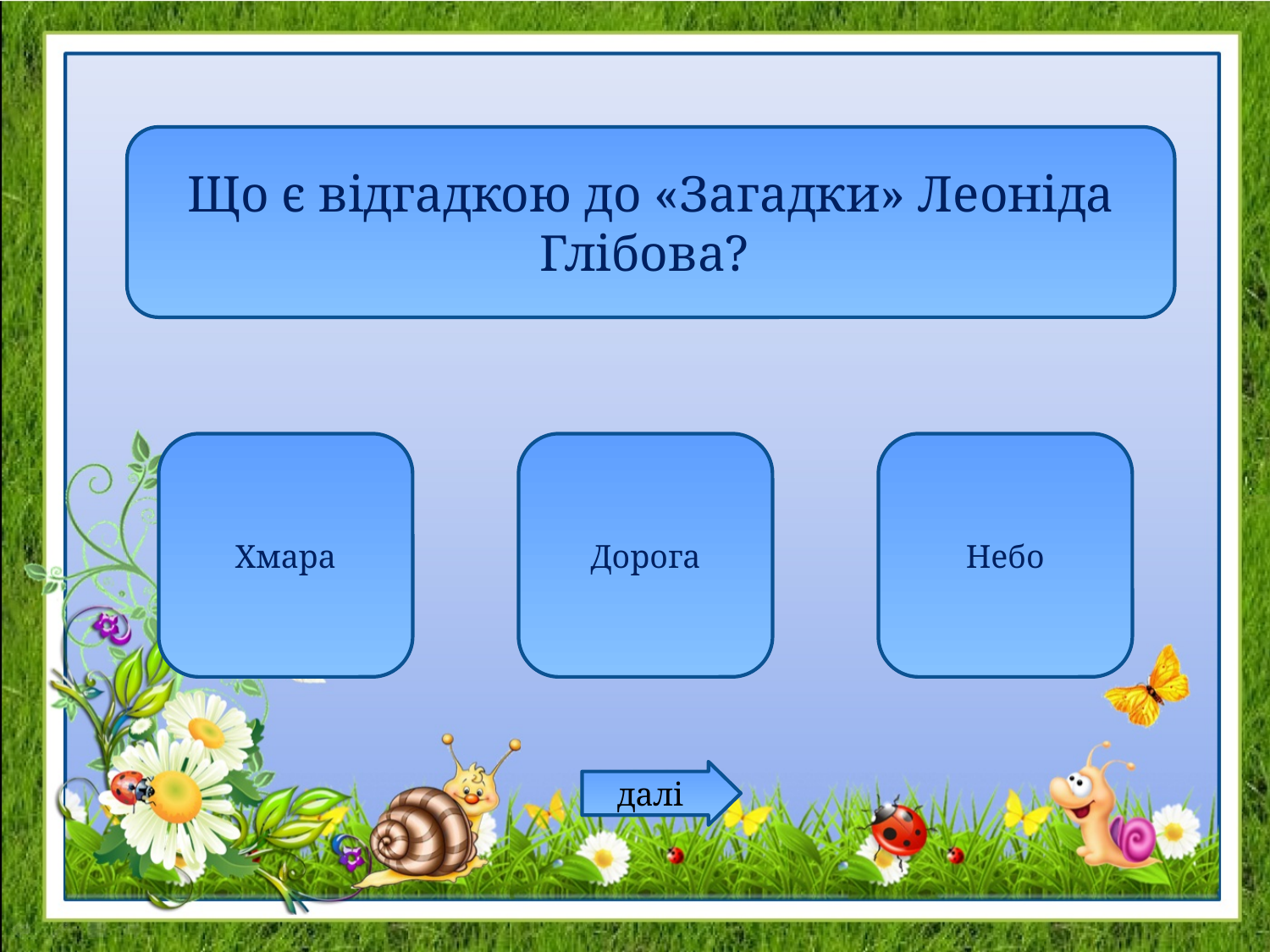

Що є відгадкою до «Загадки» Леоніда Глібова?
Хмара
Дорога
Небо
далі